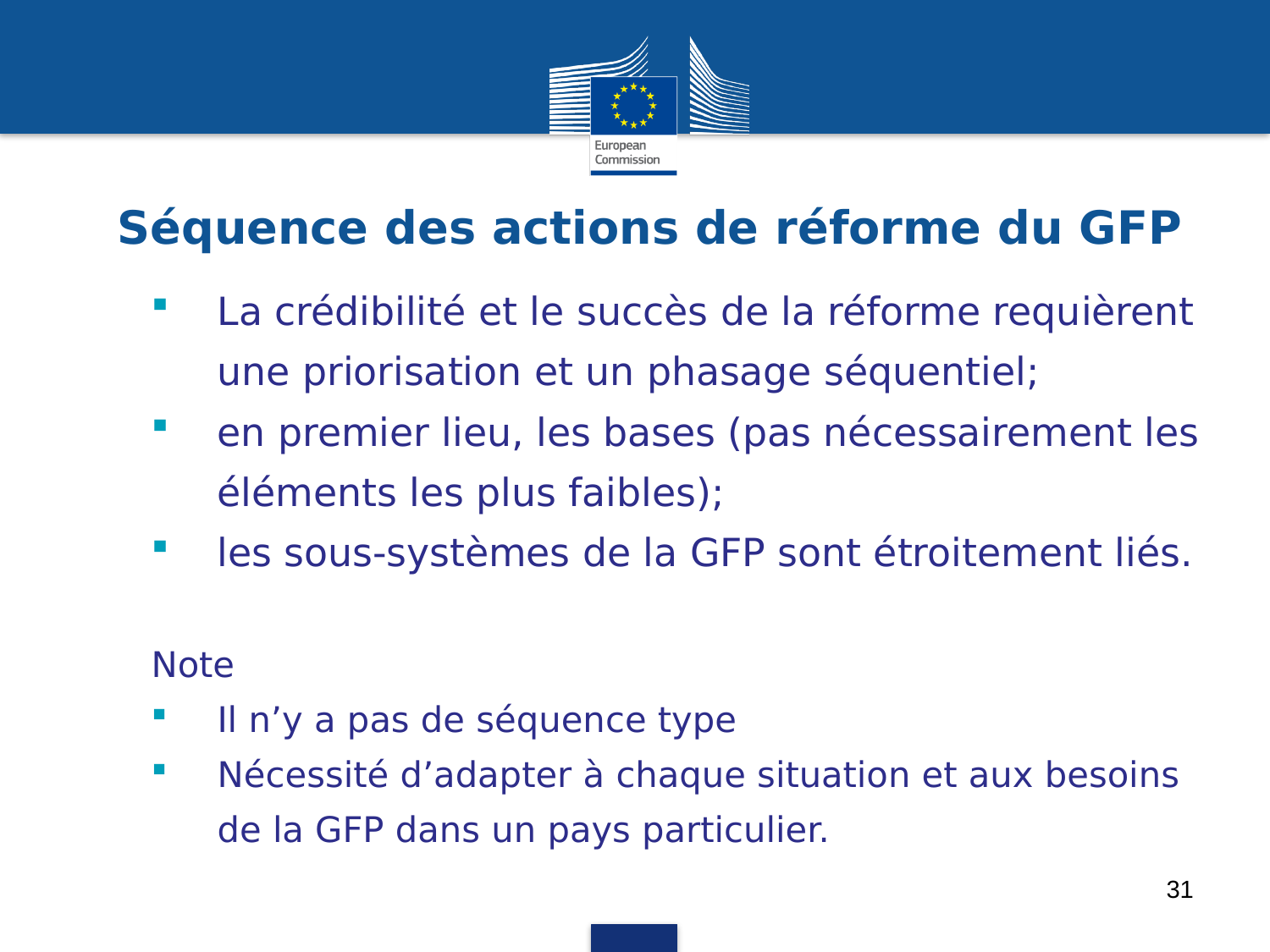

# Séquence des actions de réforme du GFP
La crédibilité et le succès de la réforme requièrent une priorisation et un phasage séquentiel;
en premier lieu, les bases (pas nécessairement les éléments les plus faibles);
les sous-systèmes de la GFP sont étroitement liés.

Note
Il n’y a pas de séquence type
Nécessité d’adapter à chaque situation et aux besoins de la GFP dans un pays particulier.
31